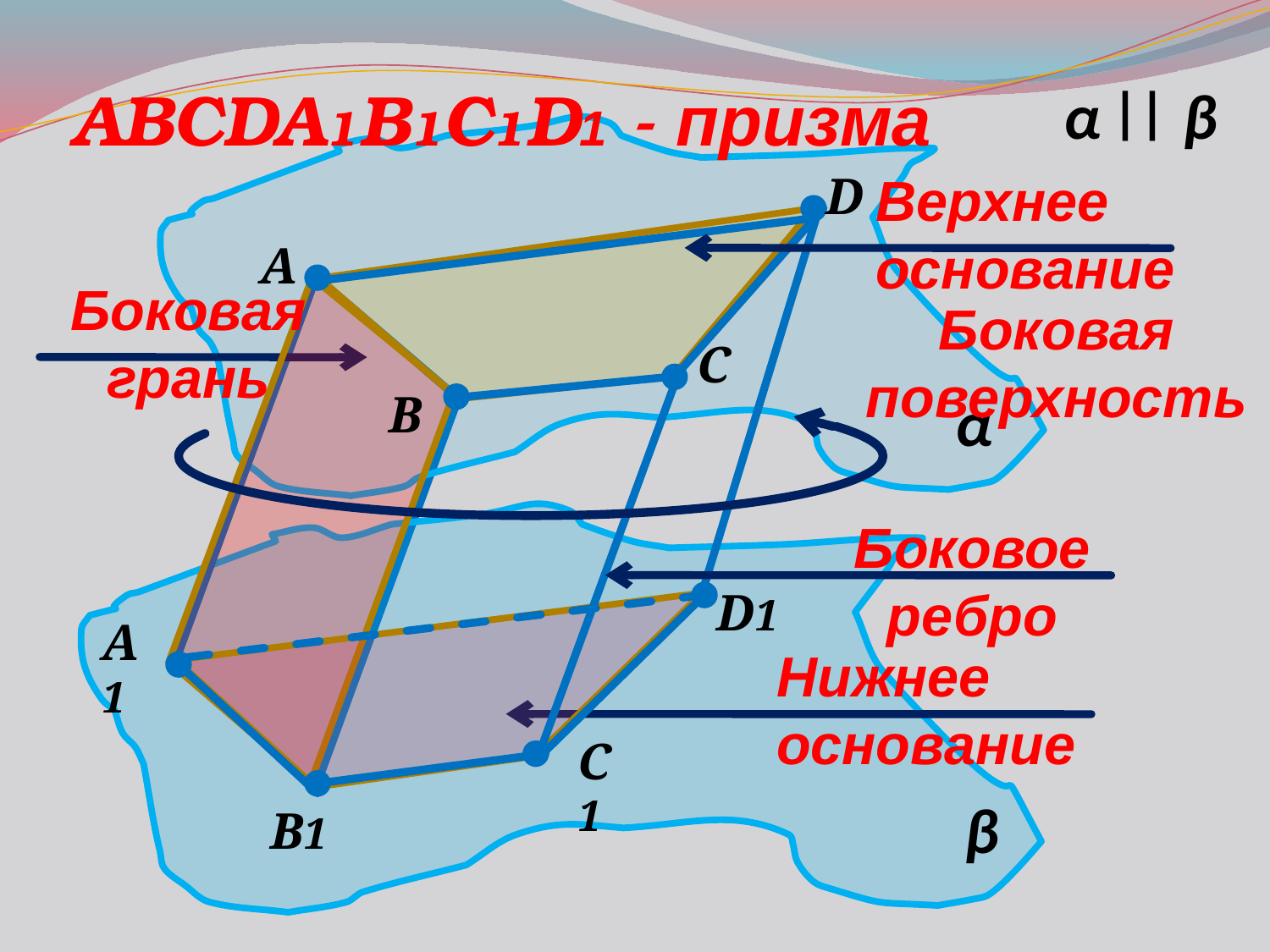

#
ABCDA1B1C1D1 - призма
α
||
β

D
Верхнее
основание

A
Боковая
грань

Боковая
поверхность
C

B
α

Боковое
ребро
D1

A1
Нижнее
основание

C1

β
B1